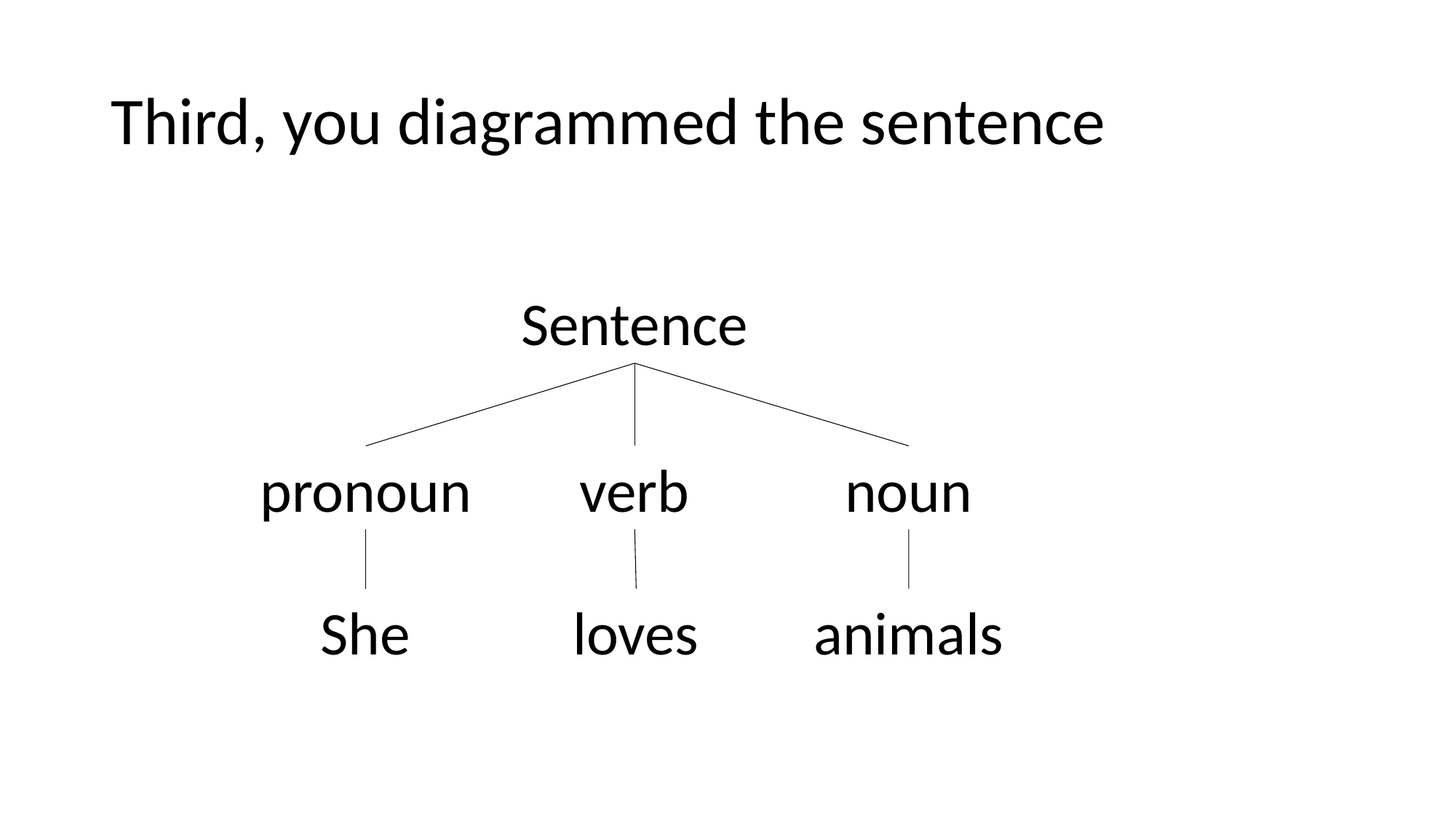

# Third, you diagrammed the sentence
Sentence
pronoun
verb
noun
She
loves
animals